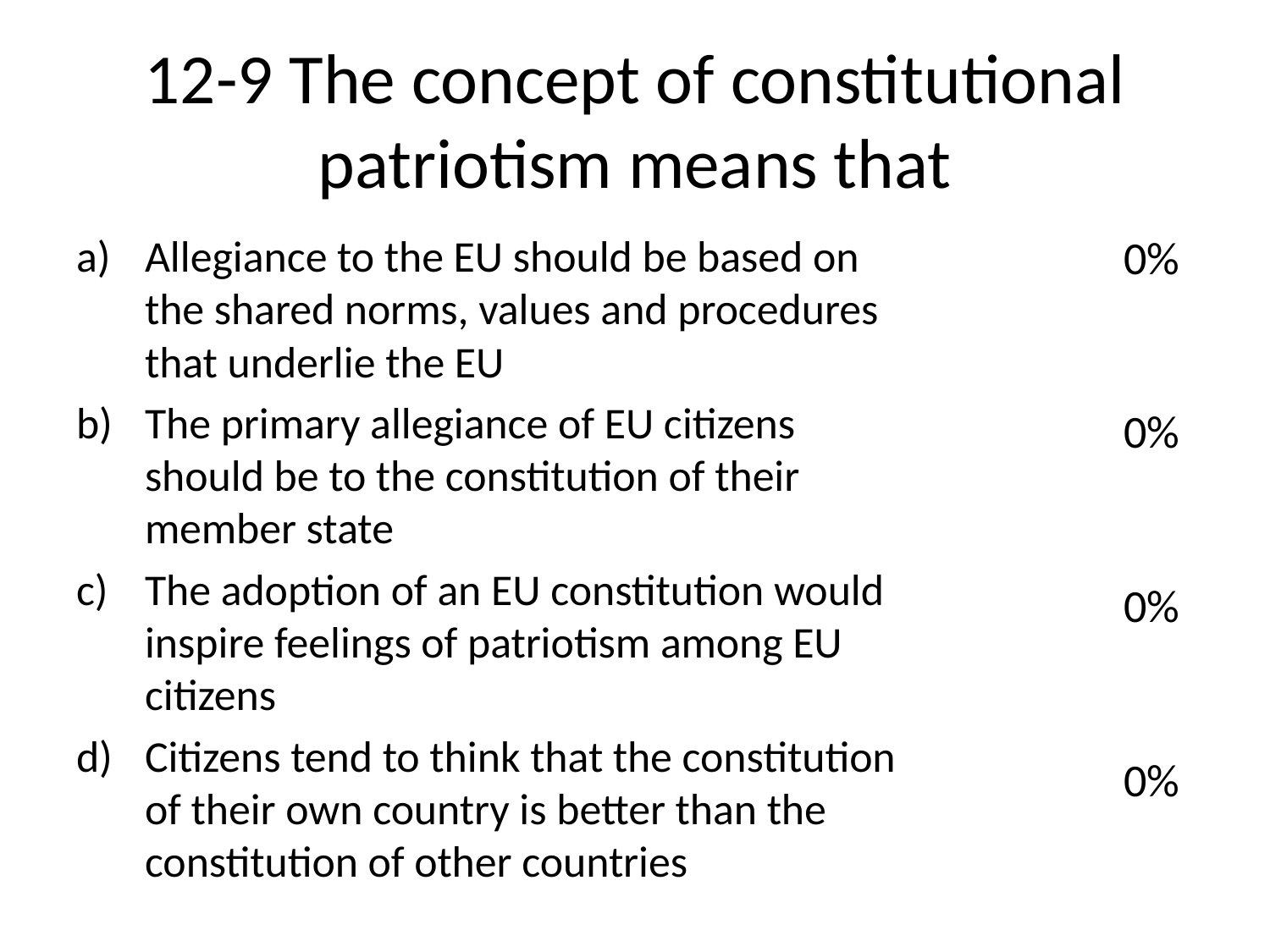

# 12-9 The concept of constitutional patriotism means that
Allegiance to the EU should be based on the shared norms, values and procedures that underlie the EU
The primary allegiance of EU citizens should be to the constitution of their member state
The adoption of an EU constitution would inspire feelings of patriotism among EU citizens
Citizens tend to think that the constitution of their own country is better than the constitution of other countries
0%
0%
0%
0%